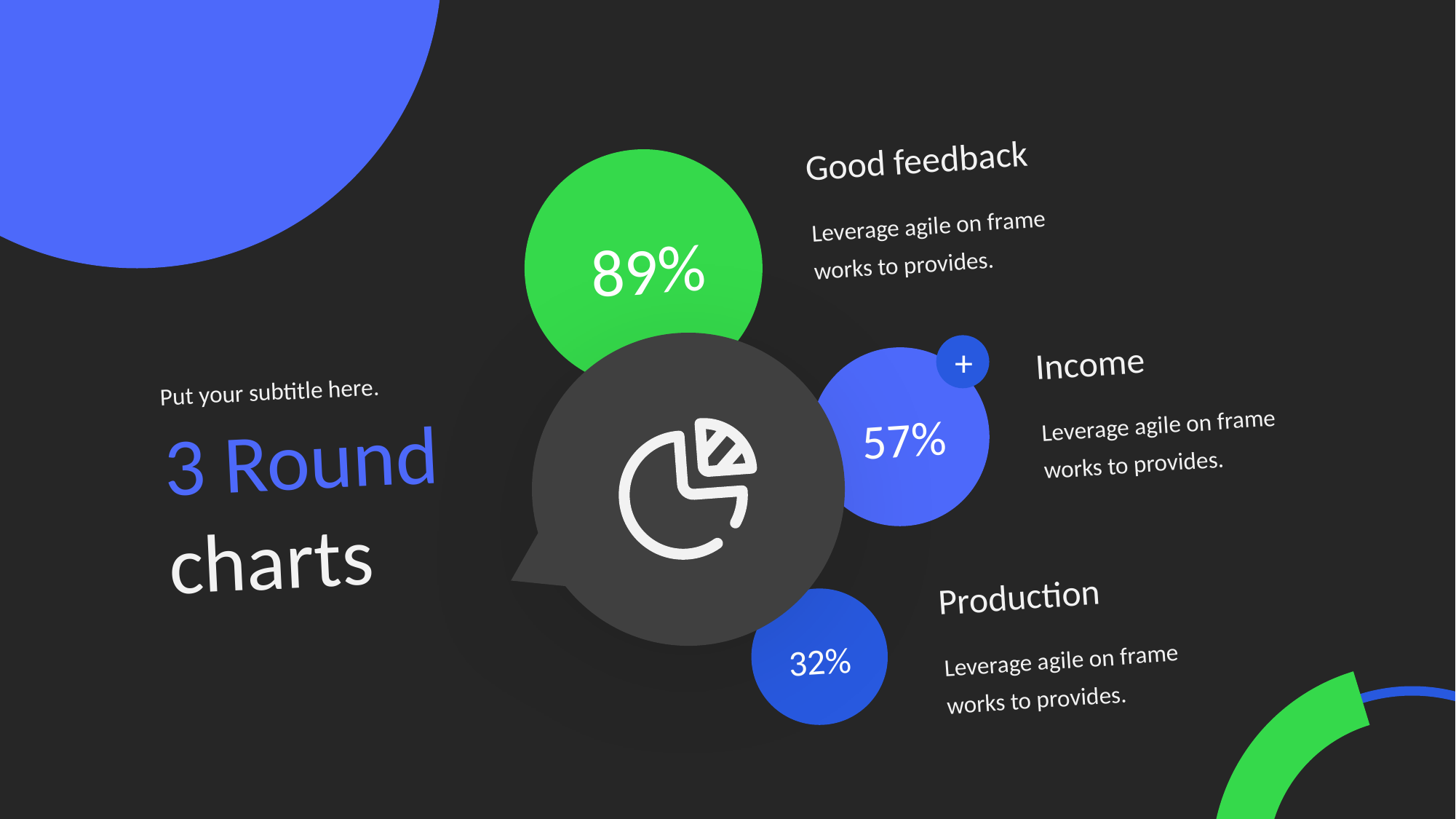

19
Good feedback

89%
Leverage agile on frame works to provides.
Income

+

57%
Put your subtitle here.
3 Round charts
Leverage agile on frame works to provides.
Production

32%
Leverage agile on frame works to provides.